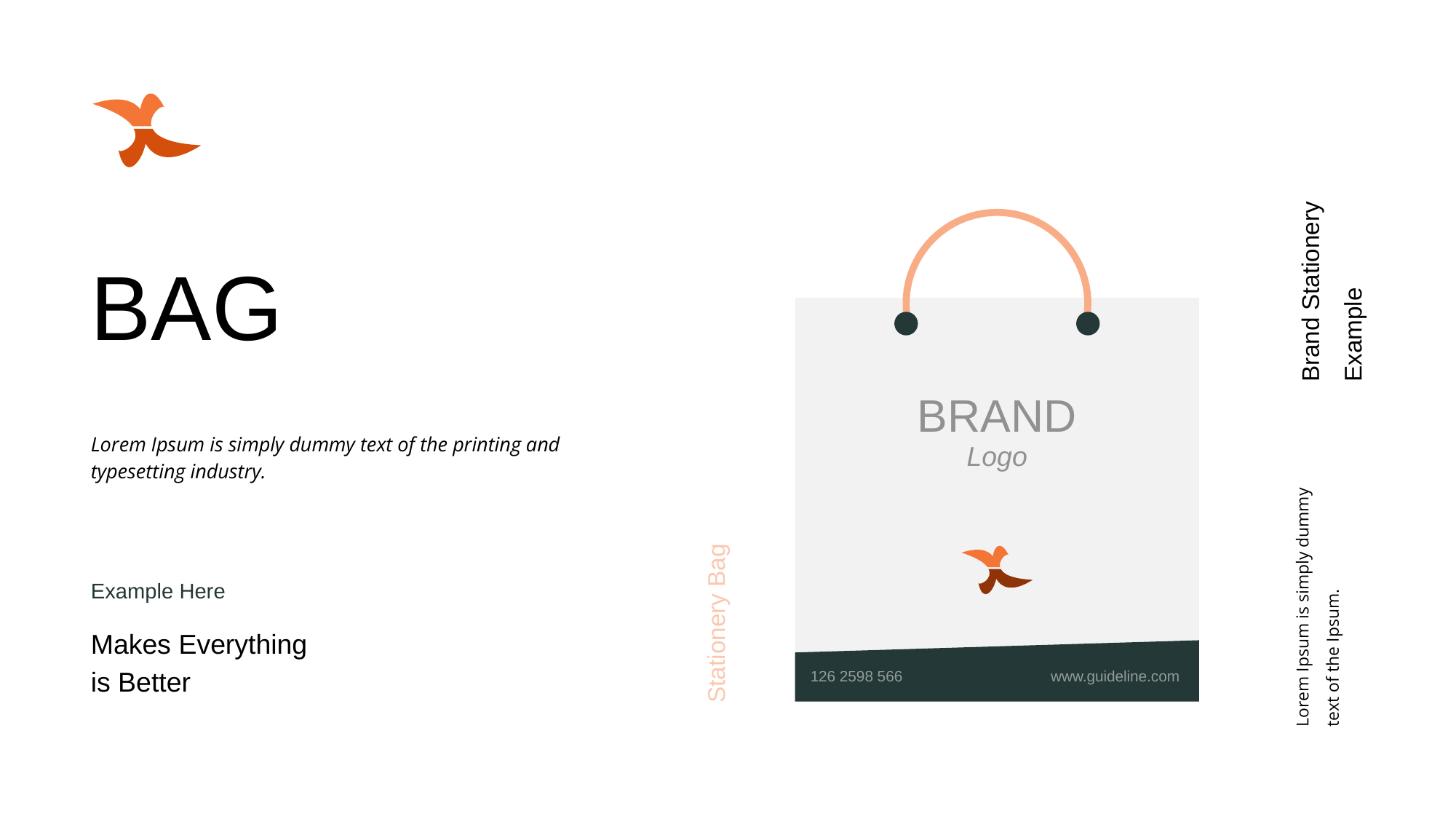

Brand Stationery
Example
BAG

BRAND
Logo
Lorem Ipsum is simply dummy text of the printing and typesetting industry.
Stationery Bag

Lorem Ipsum is simply dummy text of the Ipsum.

Example Here
Makes Everything
is Better

126 2598 566
www.guideline.com